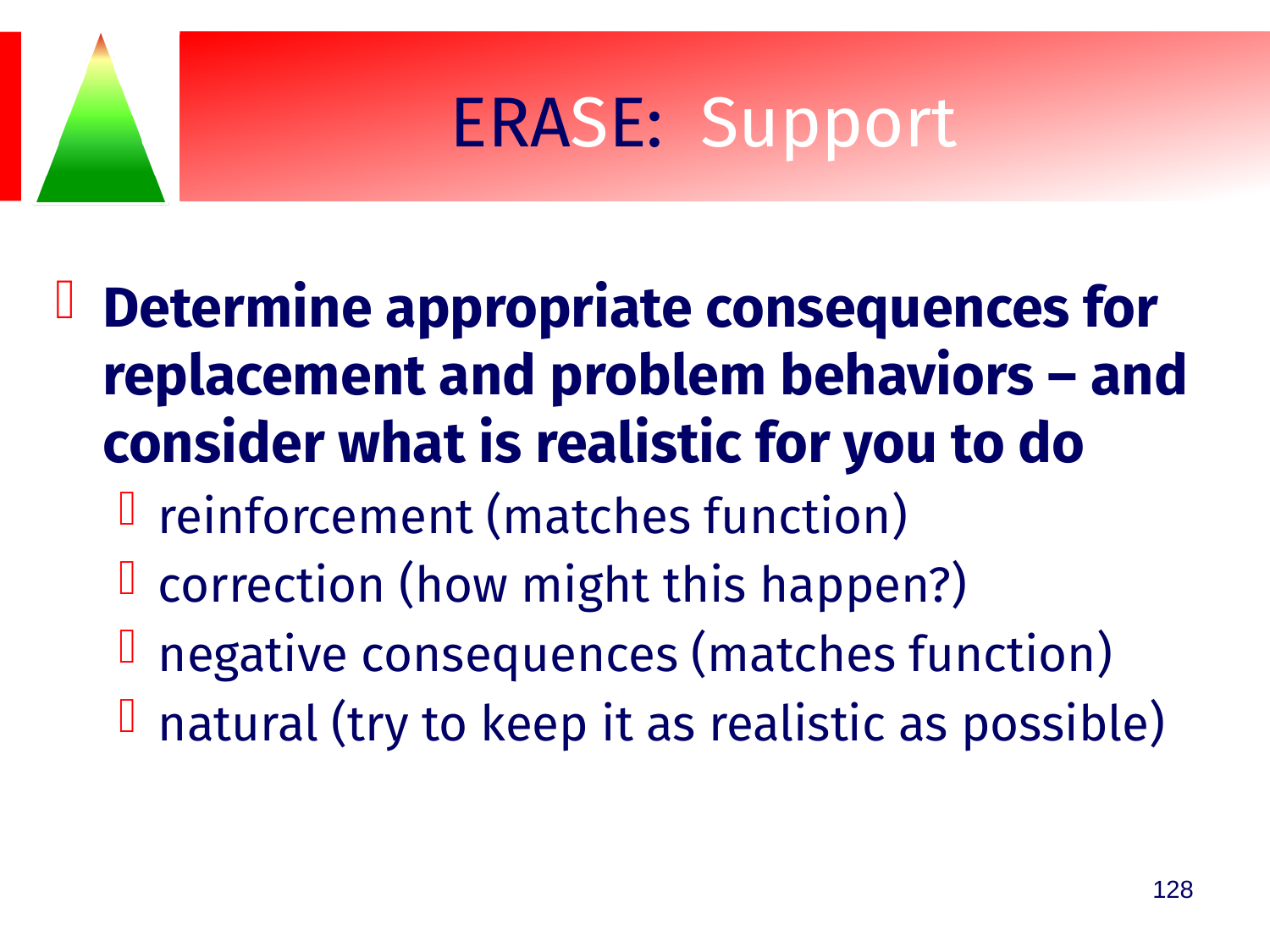

# ERASE:  Support
Determine appropriate consequences for replacement and problem behaviors – and consider what is realistic for you to do
reinforcement (matches function)
correction (how might this happen?)
negative consequences (matches function)
natural (try to keep it as realistic as possible)

128